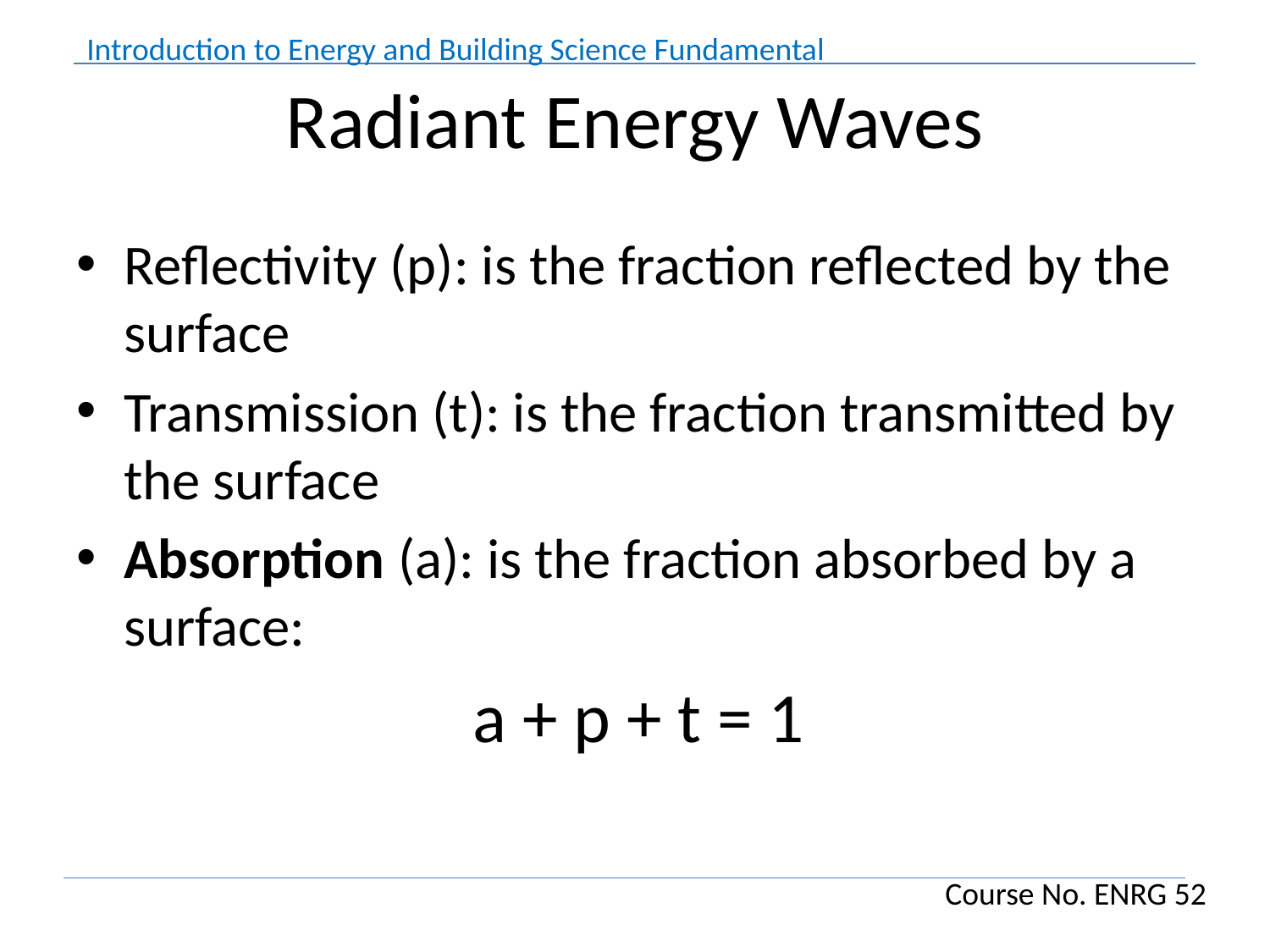

# Radiant Energy Waves
Reflectivity (p): is the fraction reflected by the surface
Transmission (t): is the fraction transmitted by the surface
Absorption (a): is the fraction absorbed by a surface:
			 a + p + t = 1